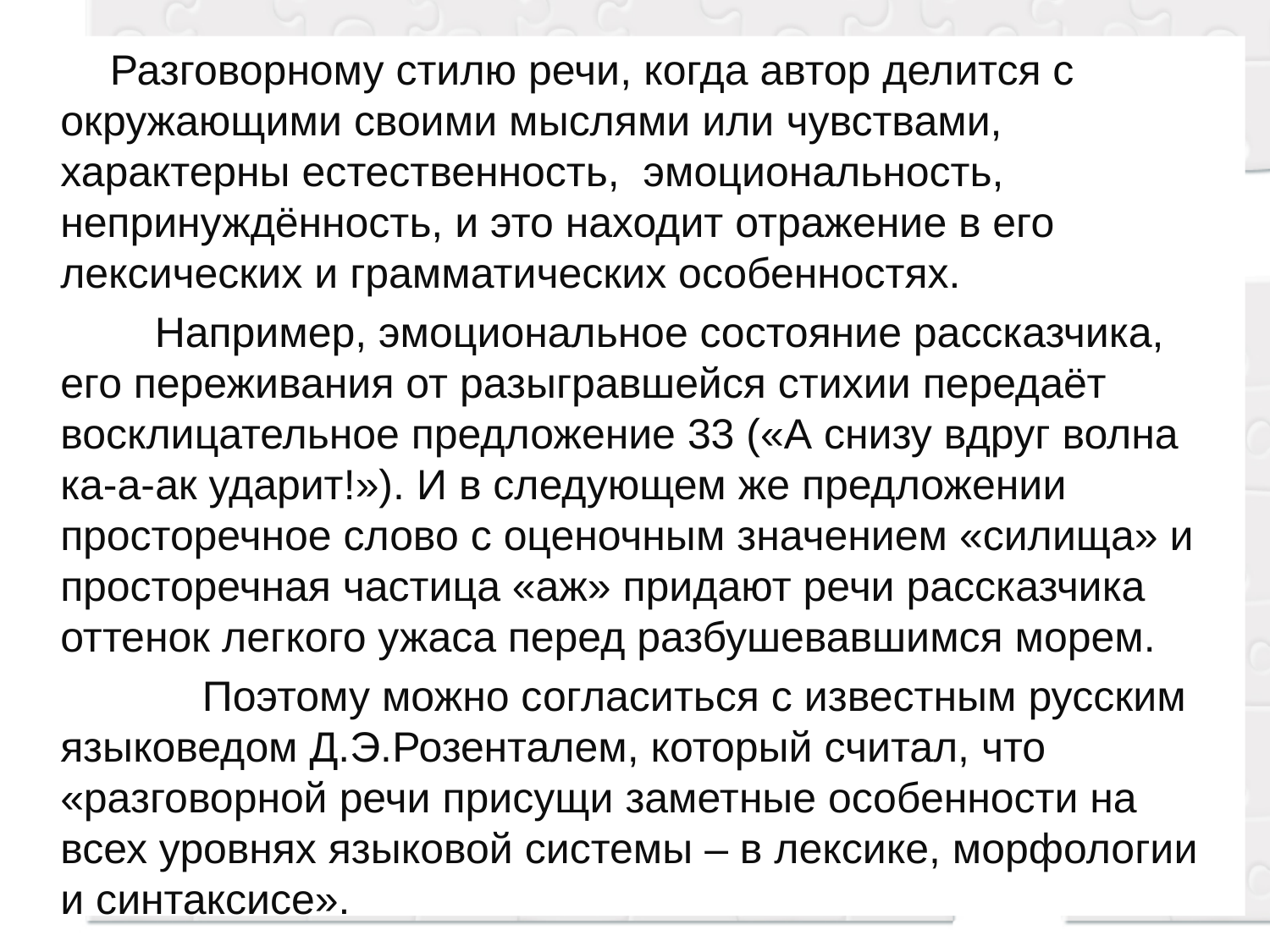

Разговорному стилю речи, когда автор делится с окружающими своими мыслями или чувствами, характерны естественность,  эмоциональность, непринуждённость, и это находит отражение в его лексических и грамматических особенностях.
            Например, эмоциональное состояние рассказчика, его переживания от разыгравшейся стихии передаёт восклицательное предложение 33 («А снизу вдруг волна ка-а-ак ударит!»). И в следующем же предложении просторечное слово с оценочным значением «силища» и просторечная частица «аж» придают речи рассказчика оттенок легкого ужаса перед разбушевавшимся морем.
                Поэтому можно согласиться с известным русским языковедом Д.Э.Розенталем, который считал, что «разговорной речи присущи заметные особенности на всех уровнях языковой системы – в лексике, морфологии и синтаксисе».